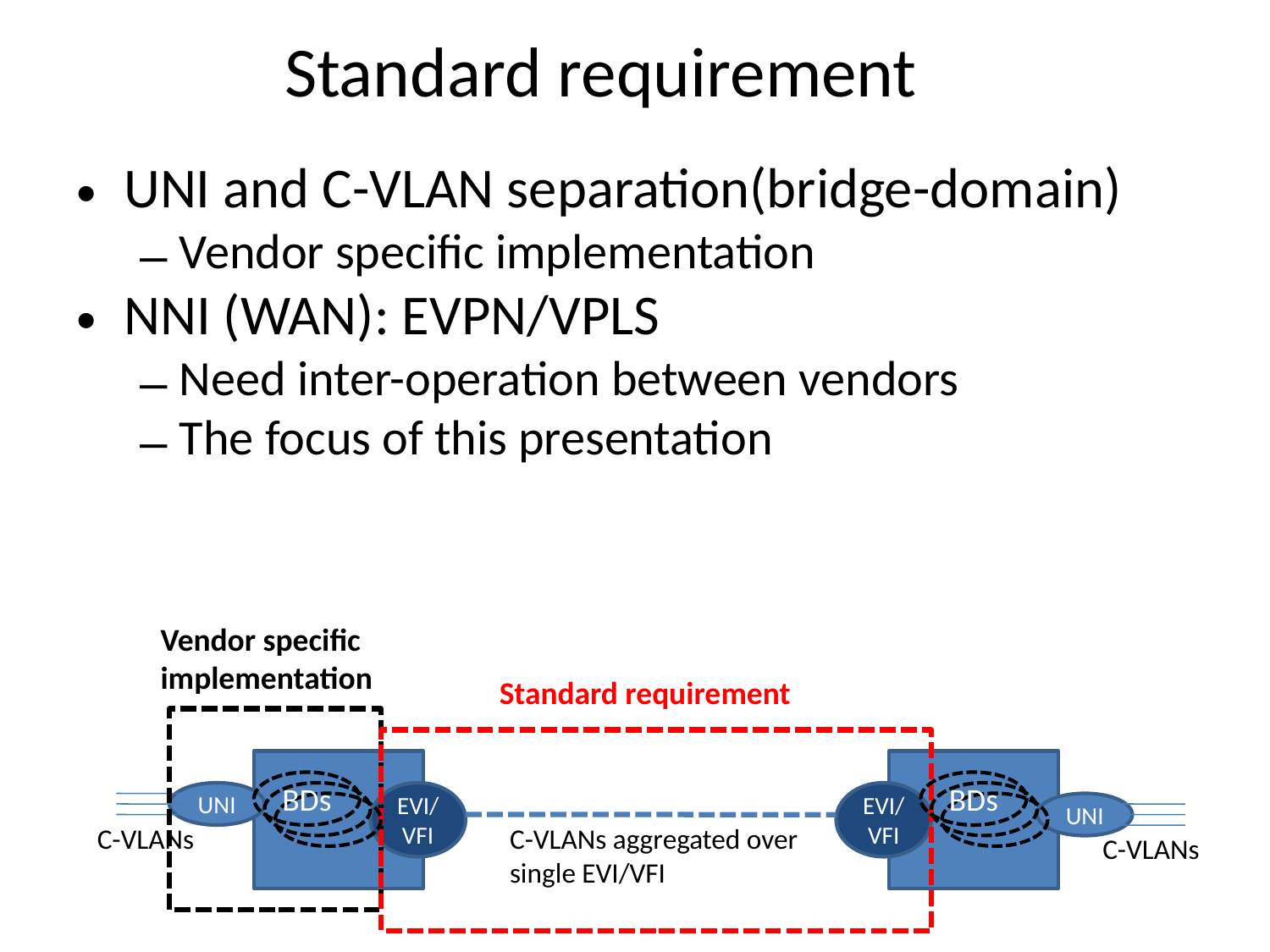

# Standard requirement
UNI and C-VLAN separation(bridge-domain)
Vendor specific implementation
NNI (WAN): EVPN/VPLS
Need inter-operation between vendors
The focus of this presentation
Vendor specific implementation
Standard requirement

BDs
BDs
UNI

EVI/VFI
EVI/VFI

UNI
C-VLANs
C-VLANs aggregated over single EVI/VFI
C-VLANs